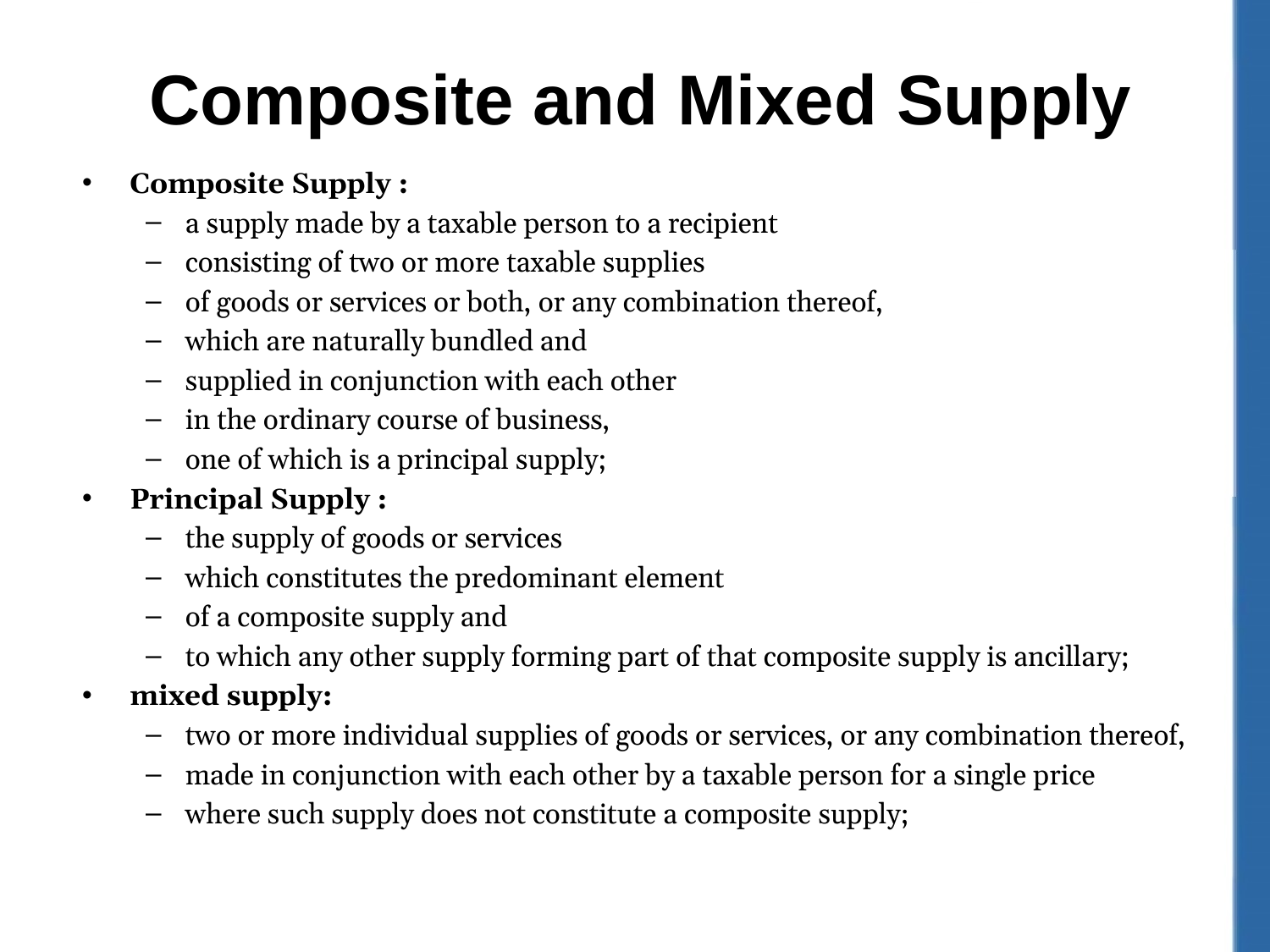

# Composite and Mixed Supply
Composite Supply :
a supply made by a taxable person to a recipient
consisting of two or more taxable supplies
of goods or services or both, or any combination thereof,
which are naturally bundled and
supplied in conjunction with each other
in the ordinary course of business,
one of which is a principal supply;
Principal Supply :
the supply of goods or services
which constitutes the predominant element
of a composite supply and
to which any other supply forming part of that composite supply is ancillary;
mixed supply:
two or more individual supplies of goods or services, or any combination thereof,
made in conjunction with each other by a taxable person for a single price
where such supply does not constitute a composite supply;